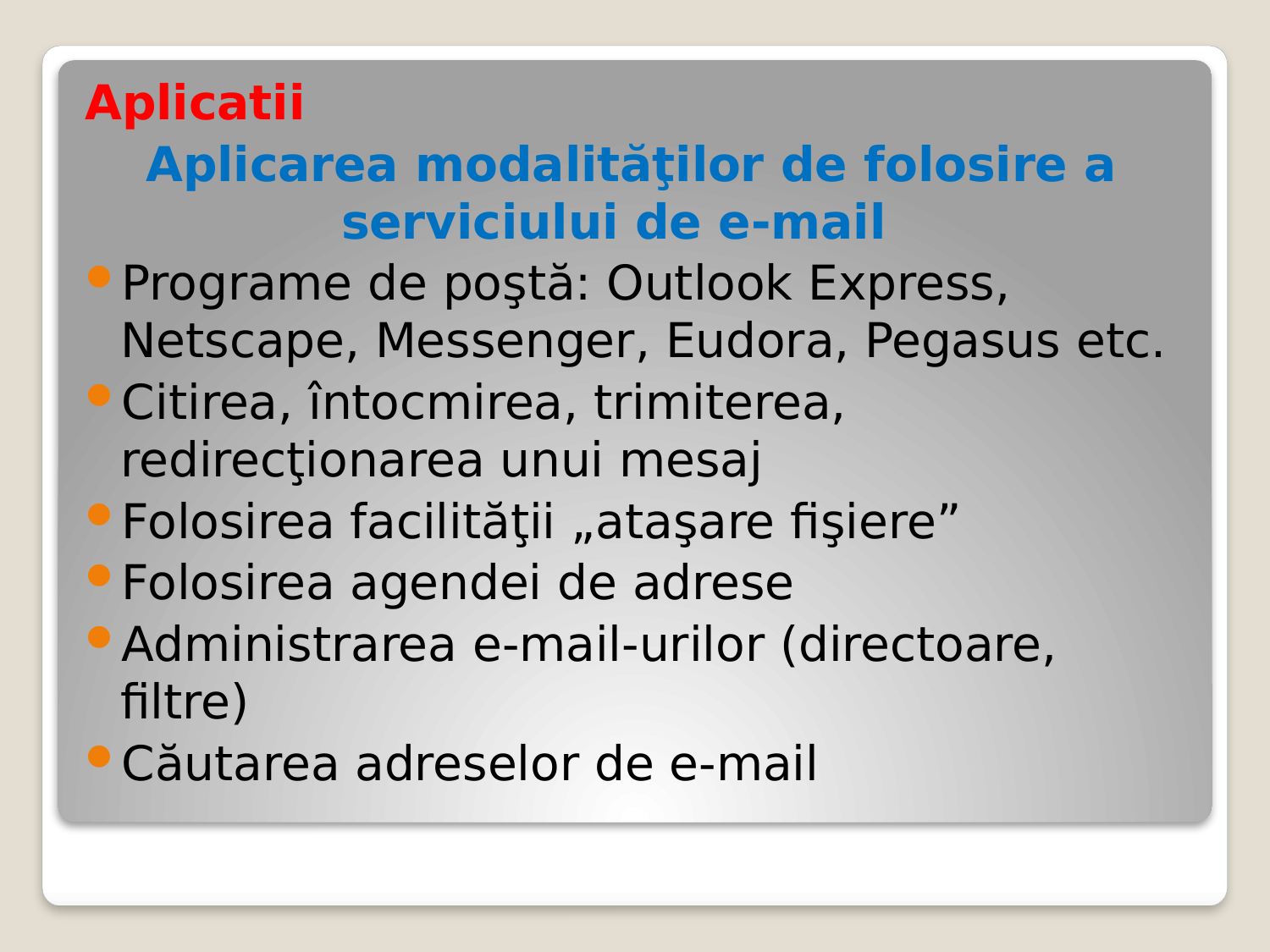

Aplicatii
Aplicarea modalităţilor de folosire a serviciului de e-mail
Programe de poştă: Outlook Express, Netscape, Messenger, Eudora, Pegasus etc.
Citirea, întocmirea, trimiterea, redirecţionarea unui mesaj
Folosirea facilităţii „ataşare fişiere”
Folosirea agendei de adrese
Administrarea e-mail-urilor (directoare, filtre)
Căutarea adreselor de e-mail